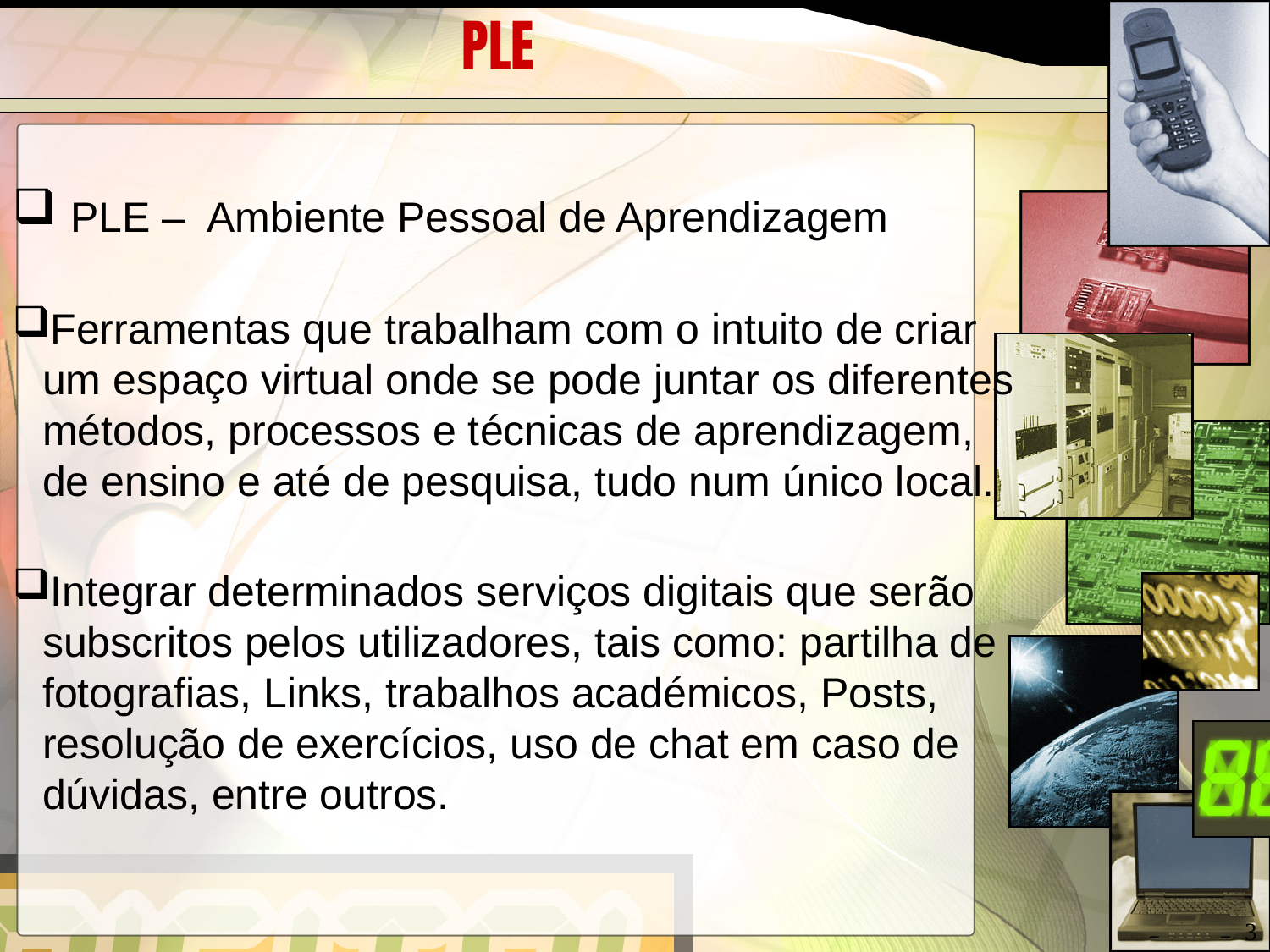

PLE

 PLE –  Ambiente Pessoal de Aprendizagem

Ferramentas que trabalham com o intuito de criar um espaço virtual onde se pode juntar os diferentes métodos, processos e técnicas de aprendizagem, de ensino e até de pesquisa, tudo num único local.

Integrar determinados serviços digitais que serão subscritos pelos utilizadores, tais como: partilha de fotografias, Links, trabalhos académicos, Posts, resolução de exercícios, uso de chat em caso de dúvidas, entre outros.

3